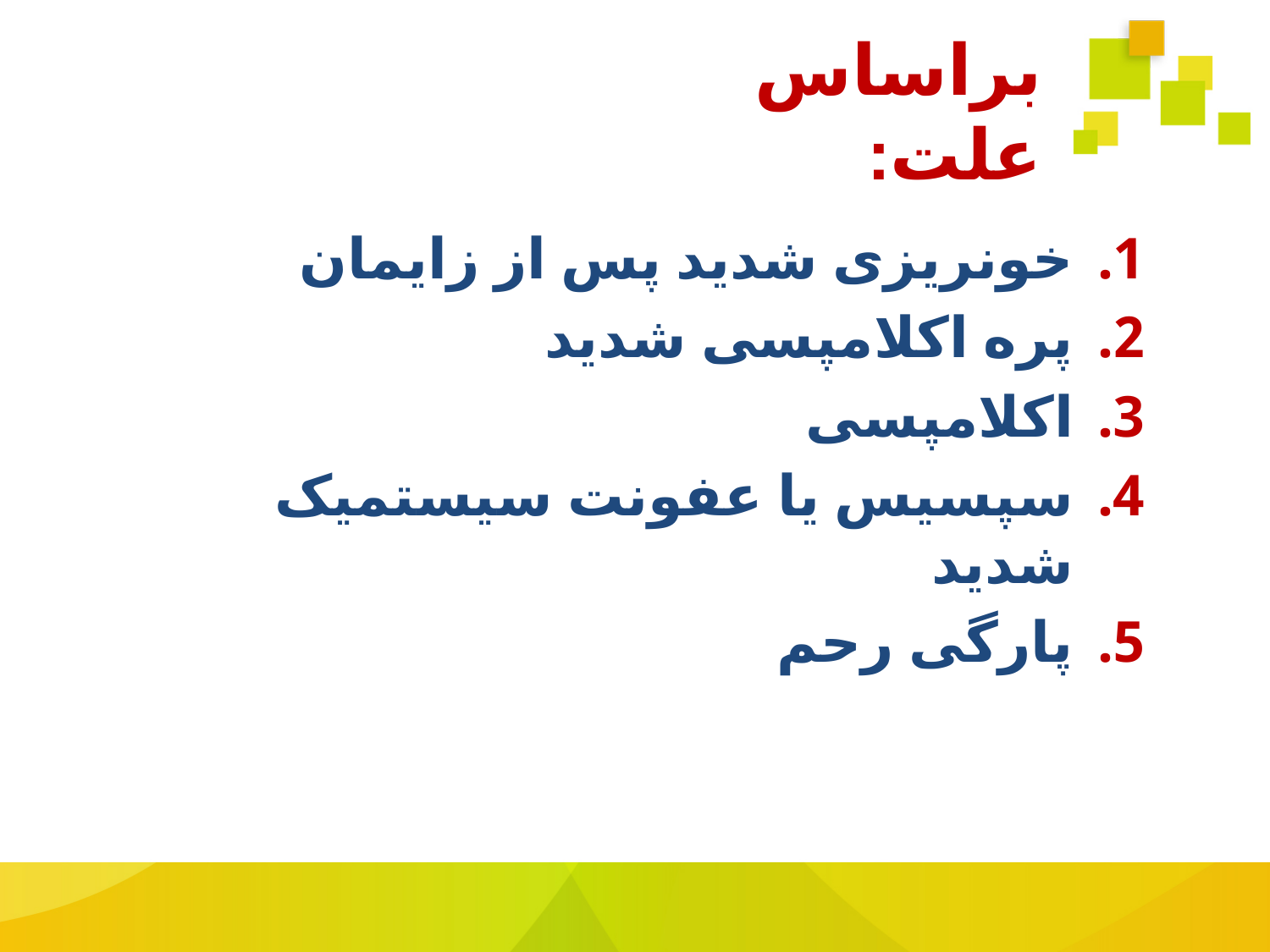

# براساس علت:
خونریزی شدید پس از زایمان
پره اکلامپسی شدید
اکلامپسی
سپسیس یا عفونت سیستمیک شدید
پارگی رحم